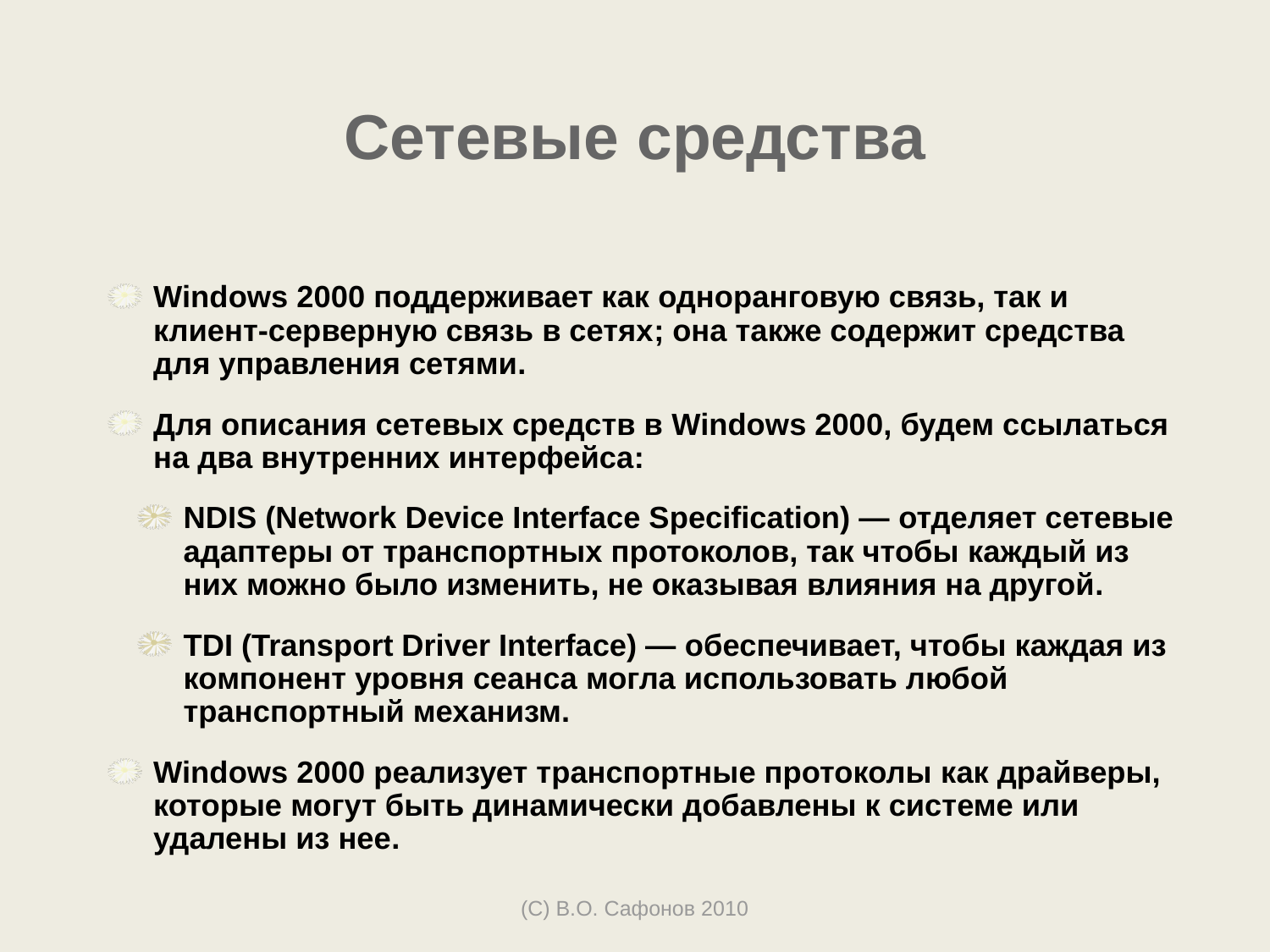

# Сетевые средства
Windows 2000 поддерживает как одноранговую связь, так и клиент-серверную связь в сетях; она также содержит средства для управления сетями.
Для описания сетевых средств в Windows 2000, будем ссылаться на два внутренних интерфейса:
NDIS (Network Device Interface Specification) — отделяет сетевые адаптеры от транспортных протоколов, так чтобы каждый из них можно было изменить, не оказывая влияния на другой.
TDI (Transport Driver Interface) — обеспечивает, чтобы каждая из компонент уровня сеанса могла использовать любой транспортный механизм.
Windows 2000 реализует транспортные протоколы как драйверы, которые могут быть динамически добавлены к системе или удалены из нее.
(С) В.О. Сафонов 2010